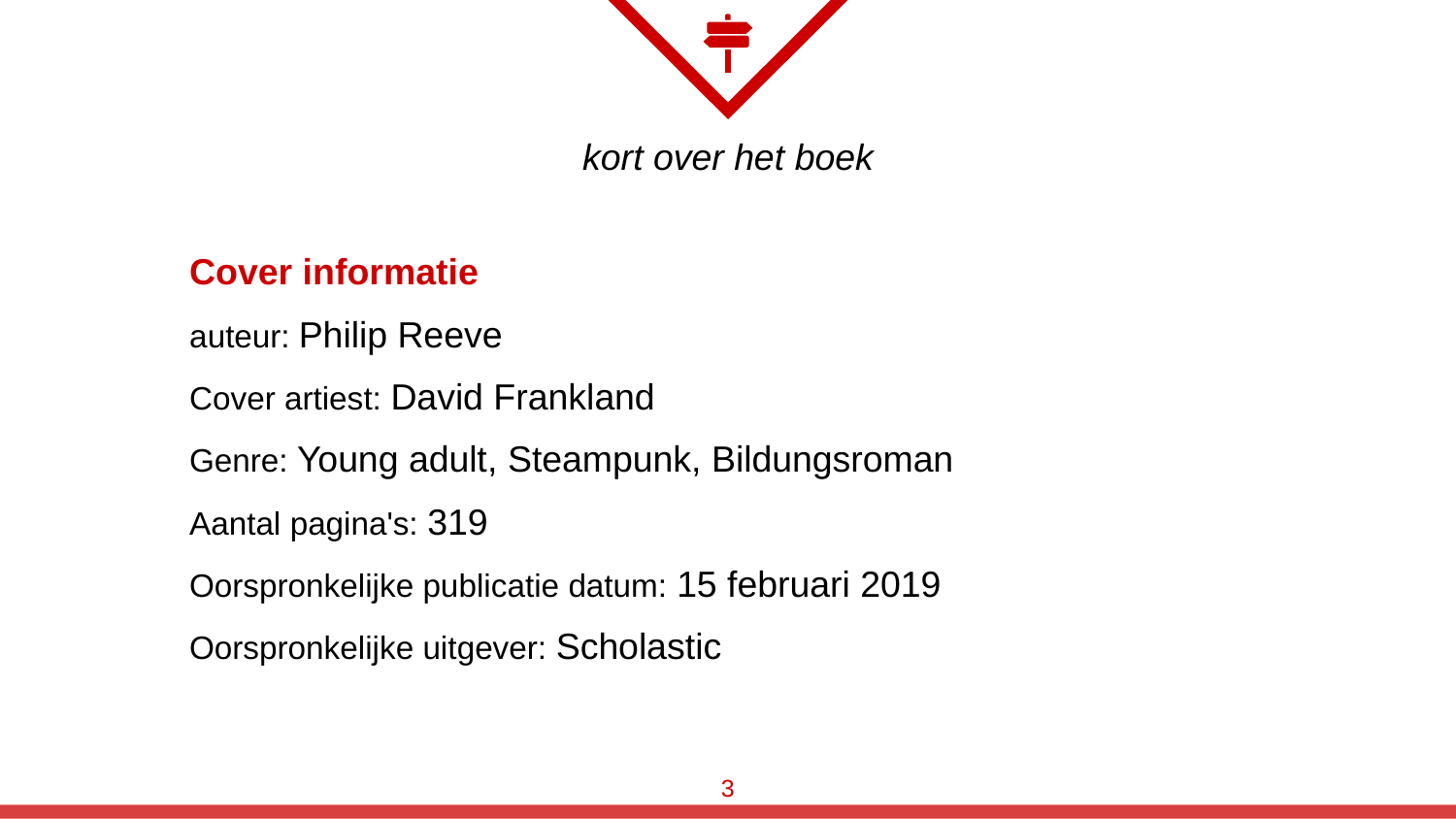

# kort over het boek
Cover informatie
auteur: Philip Reeve
Cover artiest: David Frankland
Genre: Young adult, Steampunk, Bildungsroman
Aantal pagina's: 319
Oorspronkelijke publicatie datum: 15 februari 2019
Oorspronkelijke uitgever: Scholastic

3